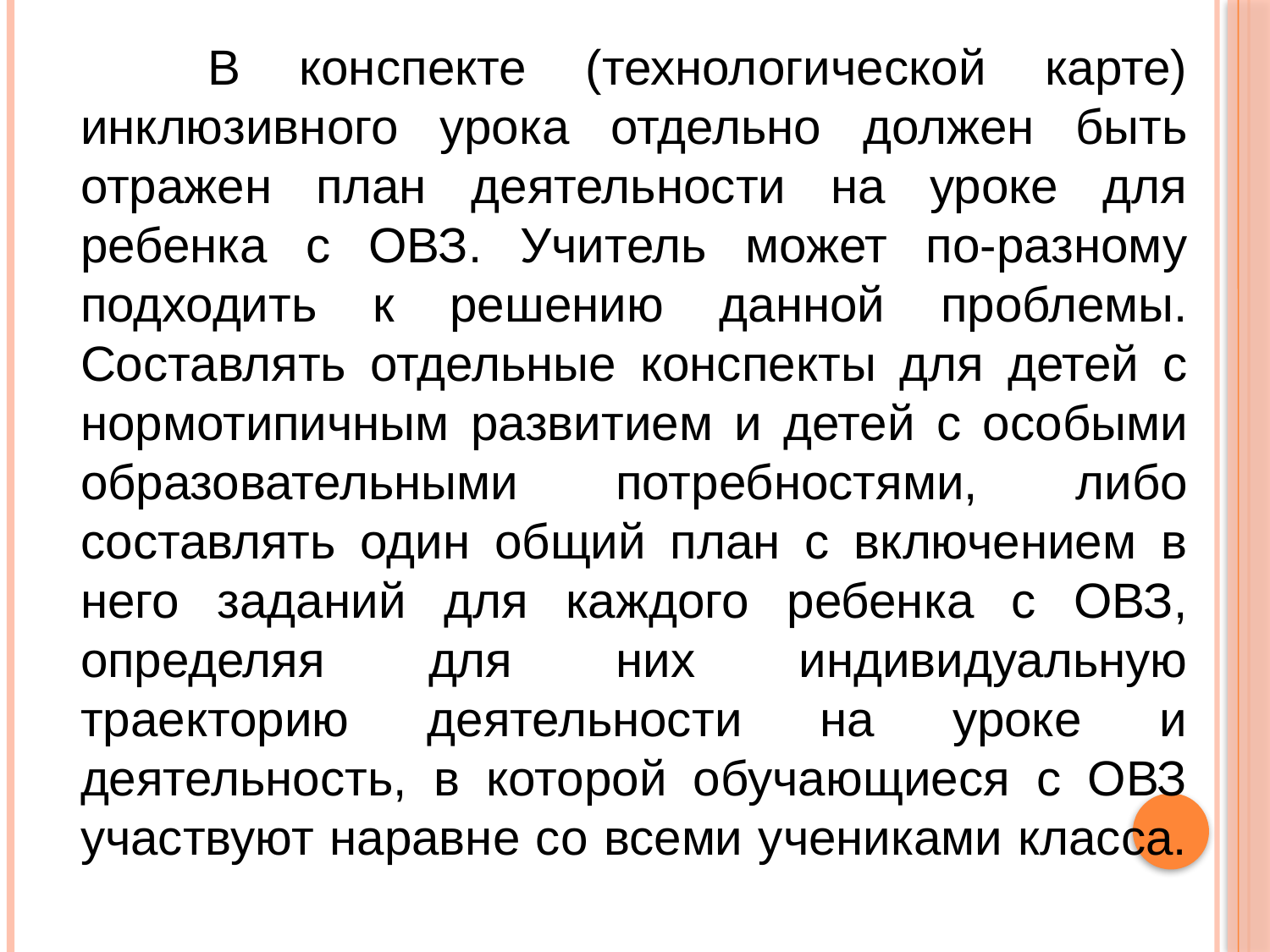

В конспекте (технологической карте) инклюзивного урока отдельно должен быть отражен план деятельности на уроке для ребенка с ОВЗ. Учитель может по-разному подходить к решению данной проблемы. Составлять отдельные конспекты для детей с нормотипичным развитием и детей с особыми образовательными потребностями, либо составлять один общий план с включением в него заданий для каждого ребенка с ОВЗ, определяя для них индивидуальную траекторию деятельности на уроке и деятельность, в которой обучающиеся с ОВЗ участвуют наравне со всеми учениками класса.